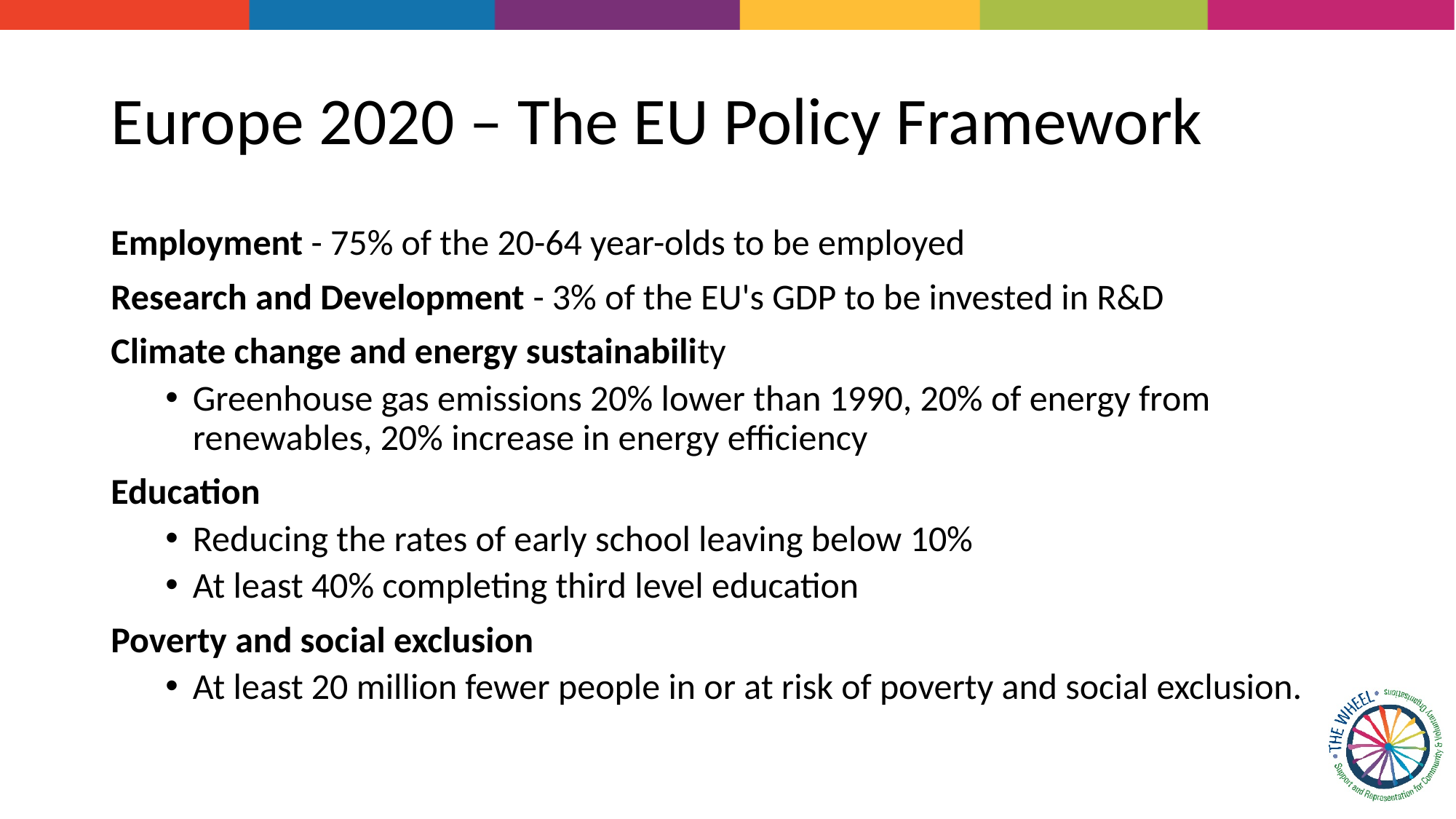

# Europe 2020 – The EU Policy Framework
Employment - 75% of the 20-64 year-olds to be employed
Research and Development - 3% of the EU's GDP to be invested in R&D
Climate change and energy sustainability
Greenhouse gas emissions 20% lower than 1990, 20% of energy from renewables, 20% increase in energy efficiency
Education
Reducing the rates of early school leaving below 10%
At least 40% completing third level education
Poverty and social exclusion
At least 20 million fewer people in or at risk of poverty and social exclusion.